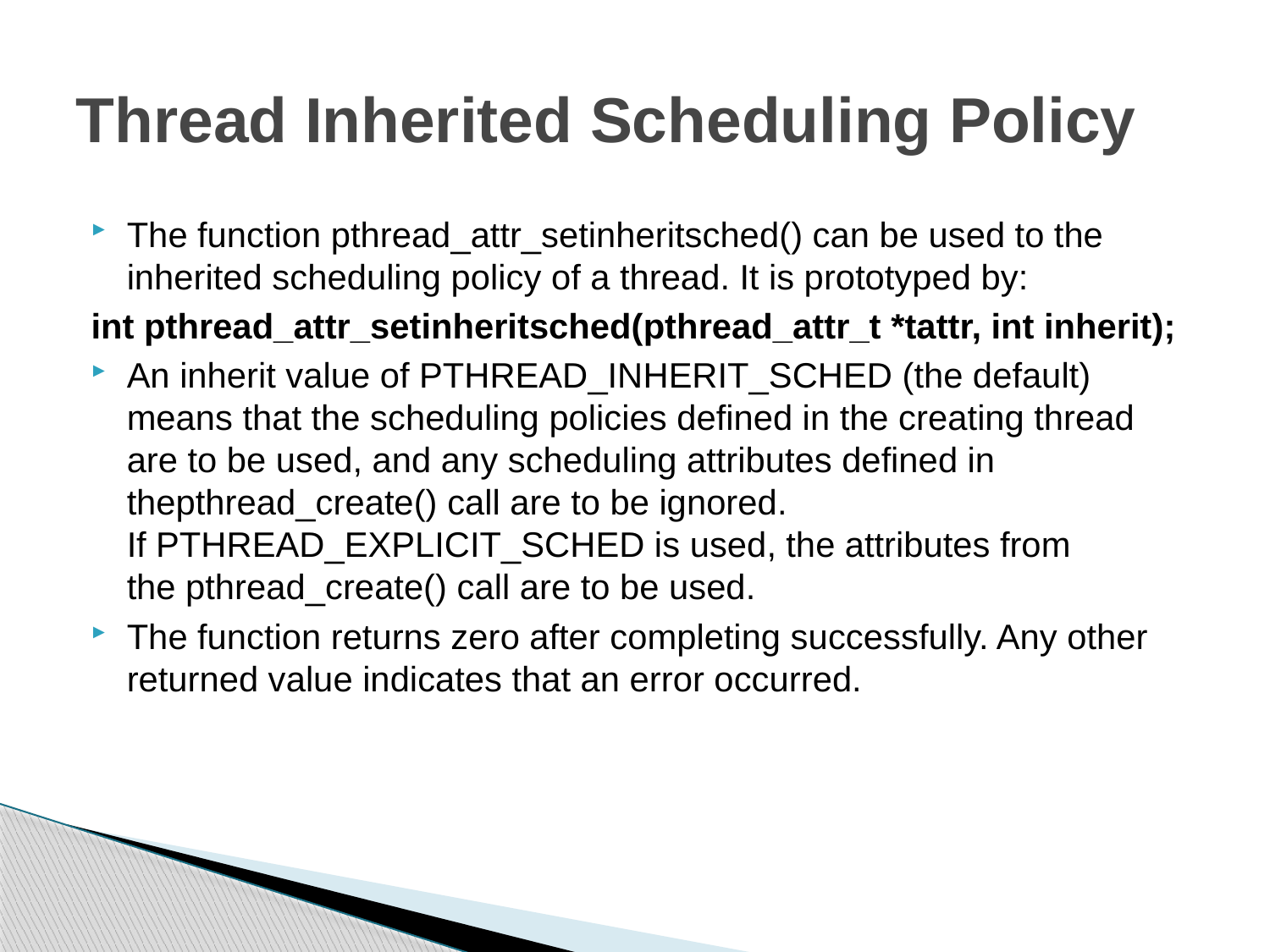

# Thread Inherited Scheduling Policy
The function pthread_attr_setinheritsched() can be used to the inherited scheduling policy of a thread. It is prototyped by:
int pthread_attr_setinheritsched(pthread_attr_t *tattr, int inherit);
An inherit value of PTHREAD_INHERIT_SCHED (the default) means that the scheduling policies defined in the creating thread are to be used, and any scheduling attributes defined in thepthread_create() call are to be ignored. If PTHREAD_EXPLICIT_SCHED is used, the attributes from the pthread_create() call are to be used.
The function returns zero after completing successfully. Any other returned value indicates that an error occurred.